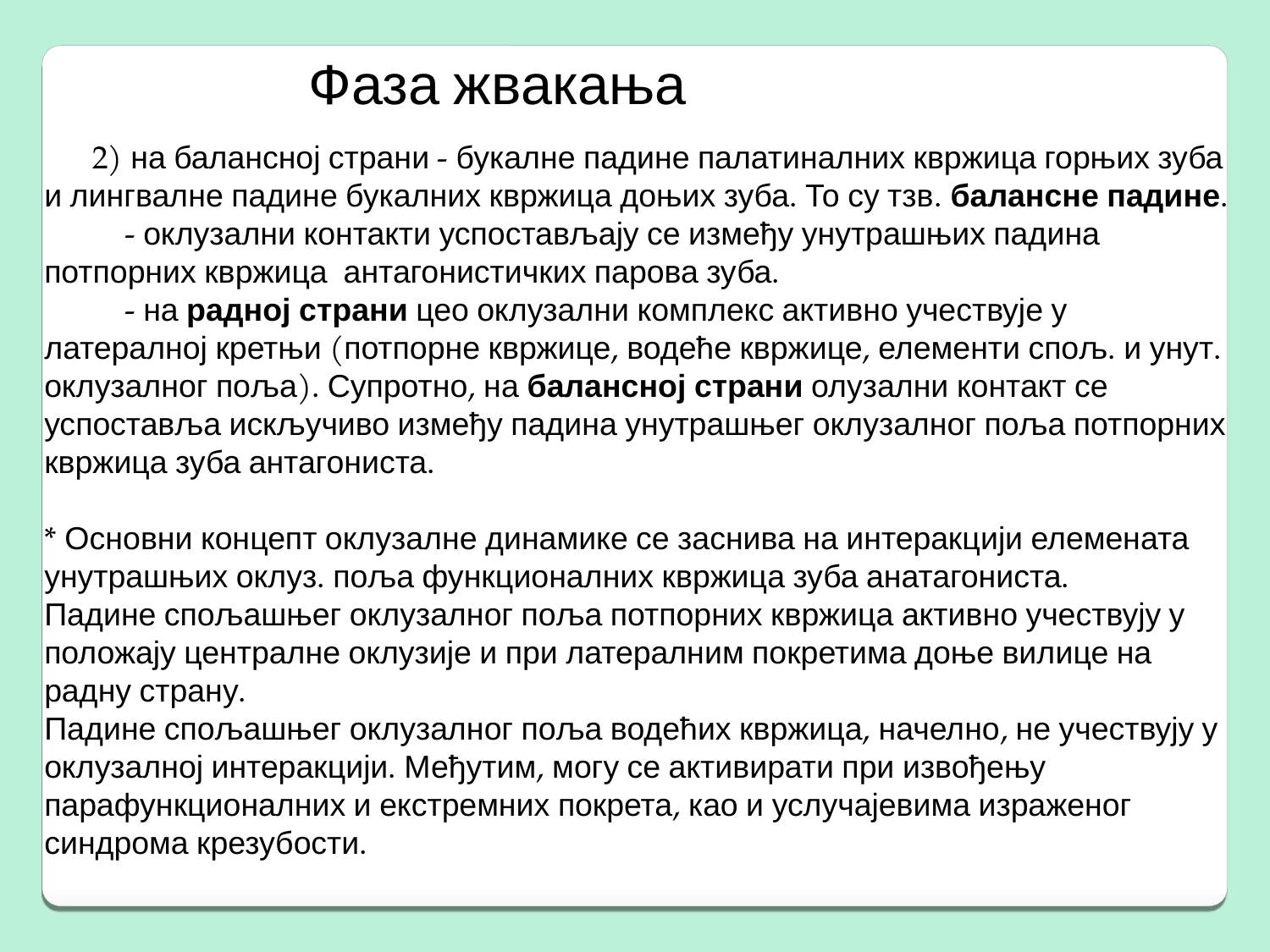

Фаза жвакања
      2) на балансној страни - букалне падине палатиналних квржица горњих зуба и лингвалне падине букалних квржица доњих зуба. То су тзв. балансне падине.
          - оклузални контакти успостављају се између унутрашњих падина потпорних квржица  антагонистичких парова зуба.
          - на радној страни цео оклузални комплекс активно учествује у латералној кретњи (потпорне квржице, водеће квржице, елементи спољ. и унут. оклузалног поља). Супротно, на балансној страни олузални контакт се успоставља искључиво између падина унутрашњег оклузалног поља потпорних квржица зуба антагониста.

* Основни концепт оклузалне динамике се заснива на интеракцији елемената унутрашњих оклуз. поља функционалних квржица зуба анатагониста.
Падине спољашњег оклузалног поља потпорних квржица активно учествују у положају централне оклузије и при латералним покретима доње вилице на радну страну.
Падине спољашњег оклузалног поља водећих квржица, начелно, не учествују у оклузалној интеракцији. Међутим, могу се активирати при извођењу парафункционалних и екстремних покрета, као и услучајевима израженог синдрома крезубости.